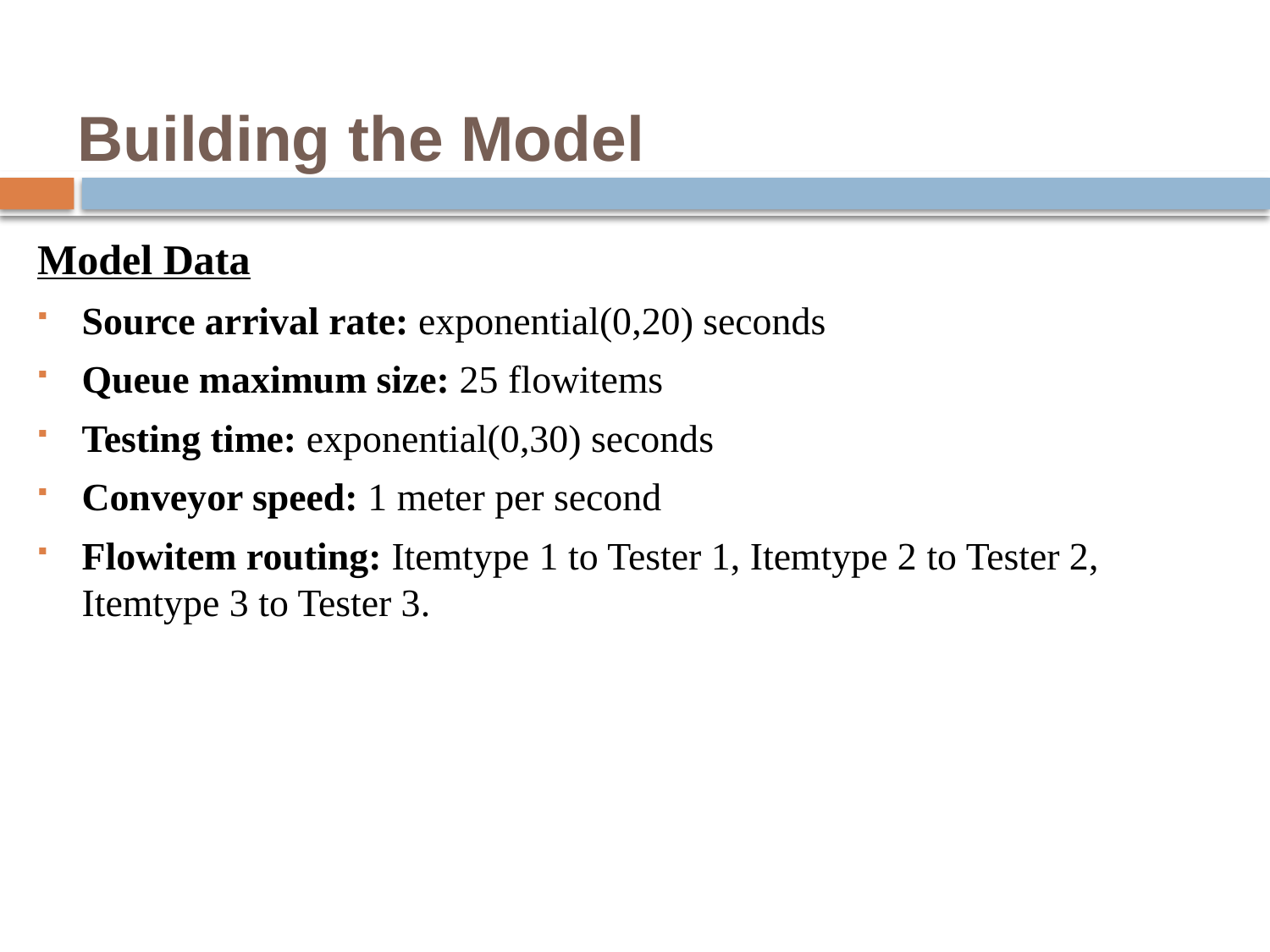

# Building the Model
Model Data
Source arrival rate: exponential(0,20) seconds
Queue maximum size: 25 flowitems
Testing time: exponential(0,30) seconds
Conveyor speed: 1 meter per second
Flowitem routing: Itemtype 1 to Tester 1, Itemtype 2 to Tester 2, Itemtype 3 to Tester 3.